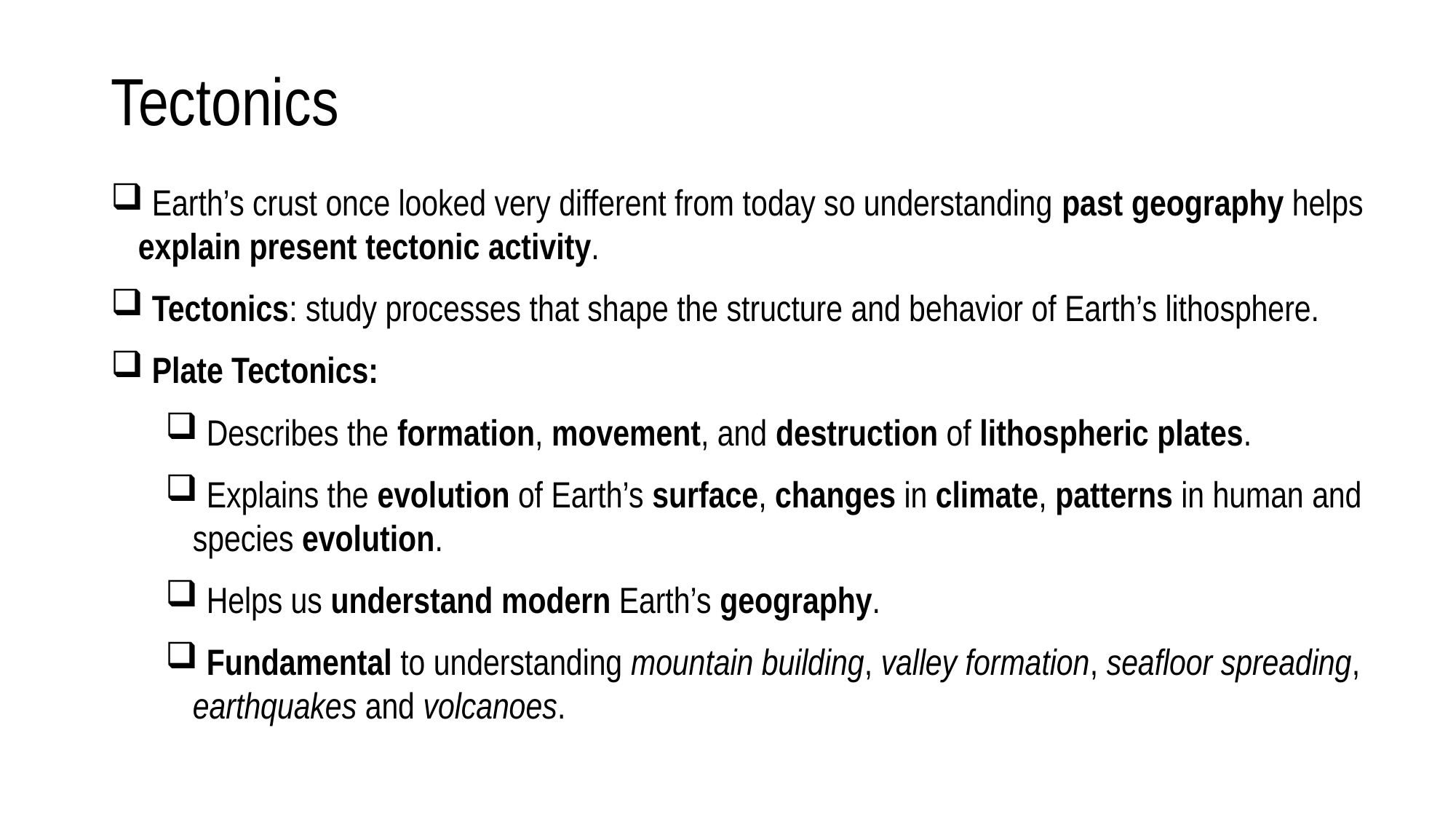

# Tectonics
 Earth’s crust once looked very different from today so understanding past geography helps explain present tectonic activity.
 Tectonics: study processes that shape the structure and behavior of Earth’s lithosphere.
 Plate Tectonics:
 Describes the formation, movement, and destruction of lithospheric plates.
 Explains the evolution of Earth’s surface, changes in climate, patterns in human and species evolution.
 Helps us understand modern Earth’s geography.
 Fundamental to understanding mountain building, valley formation, seafloor spreading, earthquakes and volcanoes.